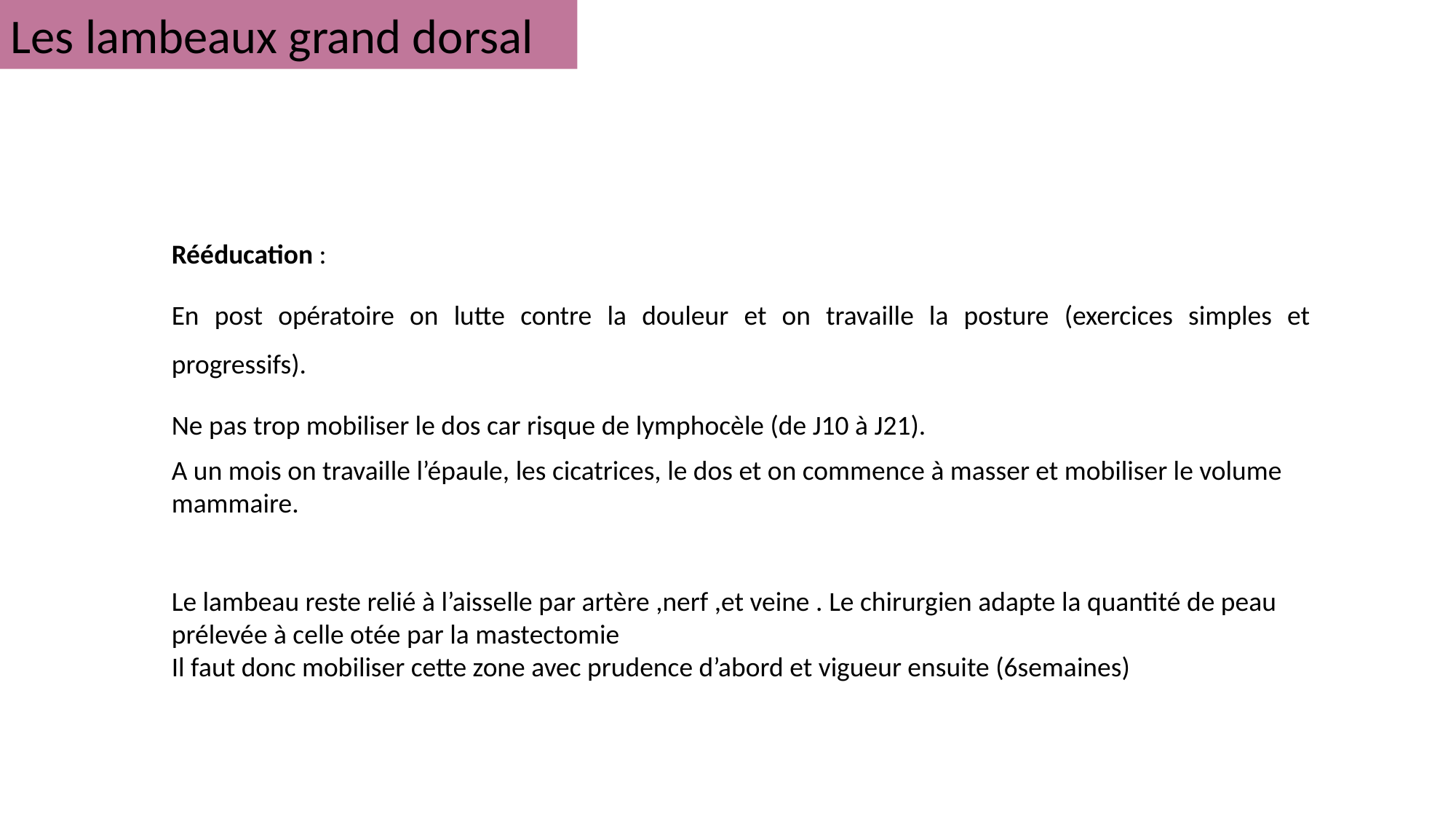

Les lambeaux grand dorsal
Rééducation :
En post opératoire on lutte contre la douleur et on travaille la posture (exercices simples et progressifs).
Ne pas trop mobiliser le dos car risque de lymphocèle (de J10 à J21).
A un mois on travaille l’épaule, les cicatrices, le dos et on commence à masser et mobiliser le volume mammaire.

Le lambeau reste relié à l’aisselle par artère ,nerf ,et veine . Le chirurgien adapte la quantité de peau prélevée à celle otée par la mastectomie
Il faut donc mobiliser cette zone avec prudence d’abord et vigueur ensuite (6semaines)